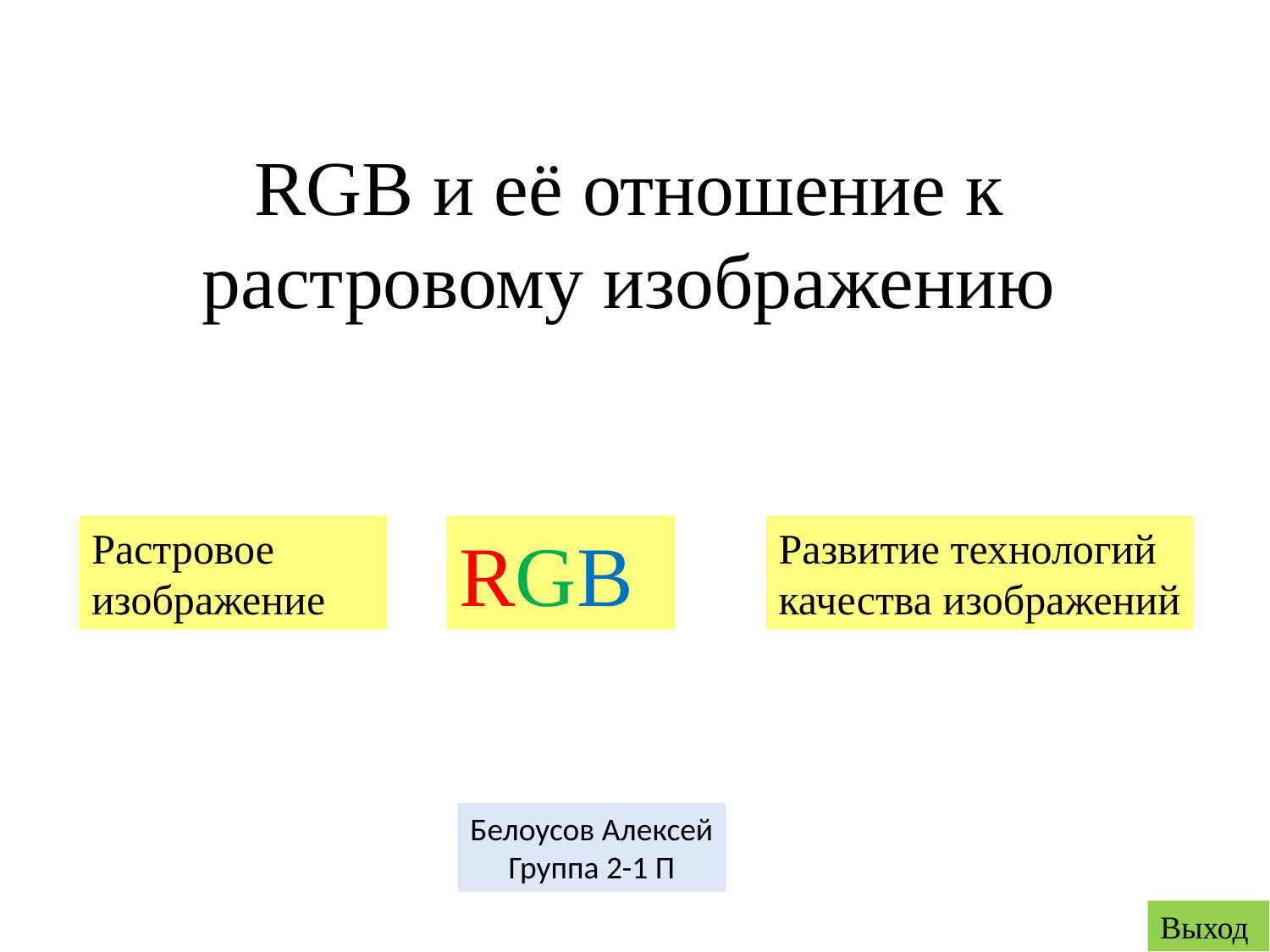

# RGB и её отношение к растровому изображению
Растровое
изображение
RGB
Развитие технологий
качества изображений
Белоусов Алексей
Группа 2-1 П
Выход